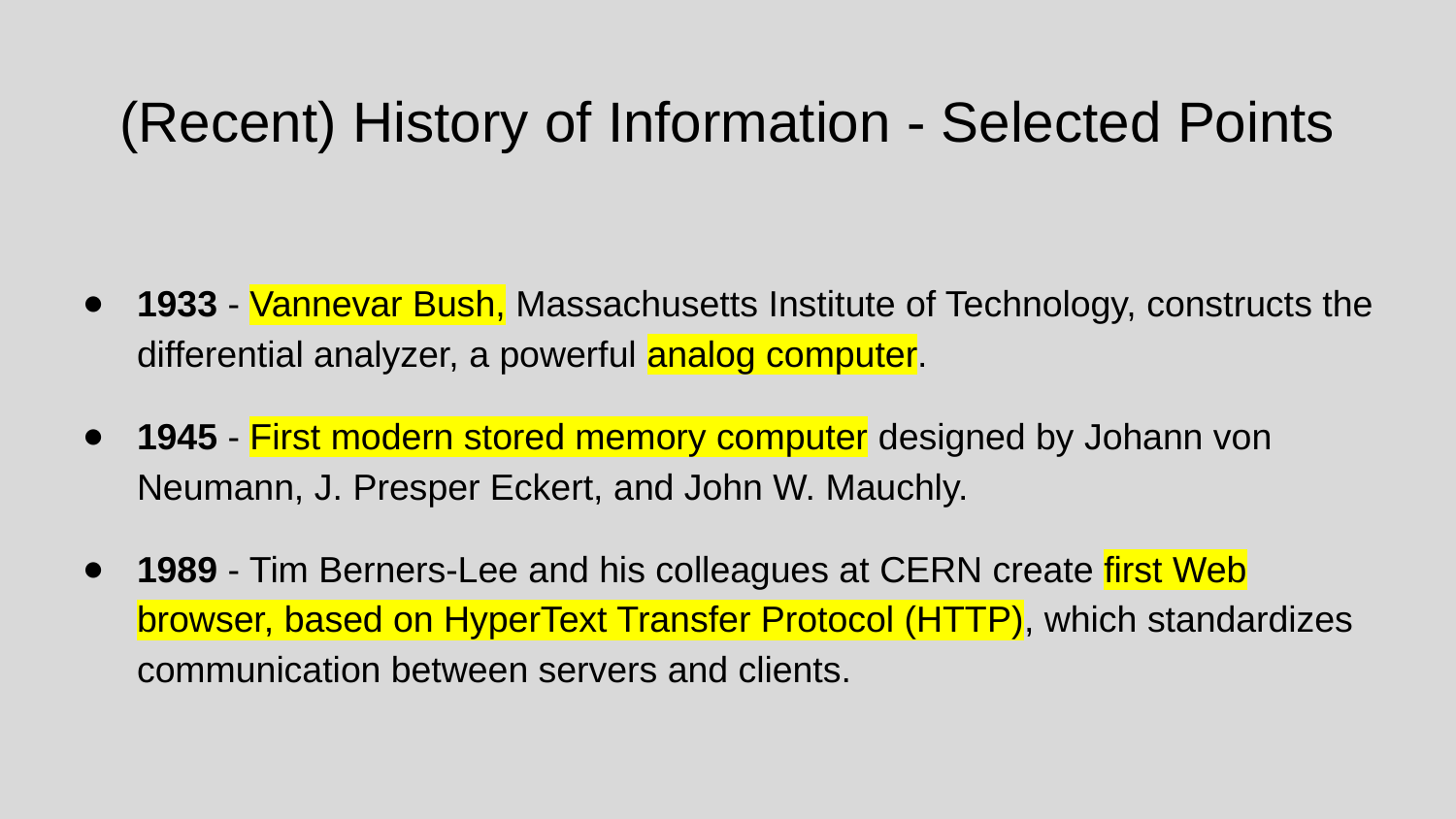

# (Recent) History of Information - Selected Points

1933 - Vannevar Bush, Massachusetts Institute of Technology, constructs the differential analyzer, a powerful analog computer.
1945 - First modern stored memory computer designed by Johann von Neumann, J. Presper Eckert, and John W. Mauchly.
1989 - Tim Berners-Lee and his colleagues at CERN create first Web browser, based on HyperText Transfer Protocol (HTTP), which standardizes communication between servers and clients.